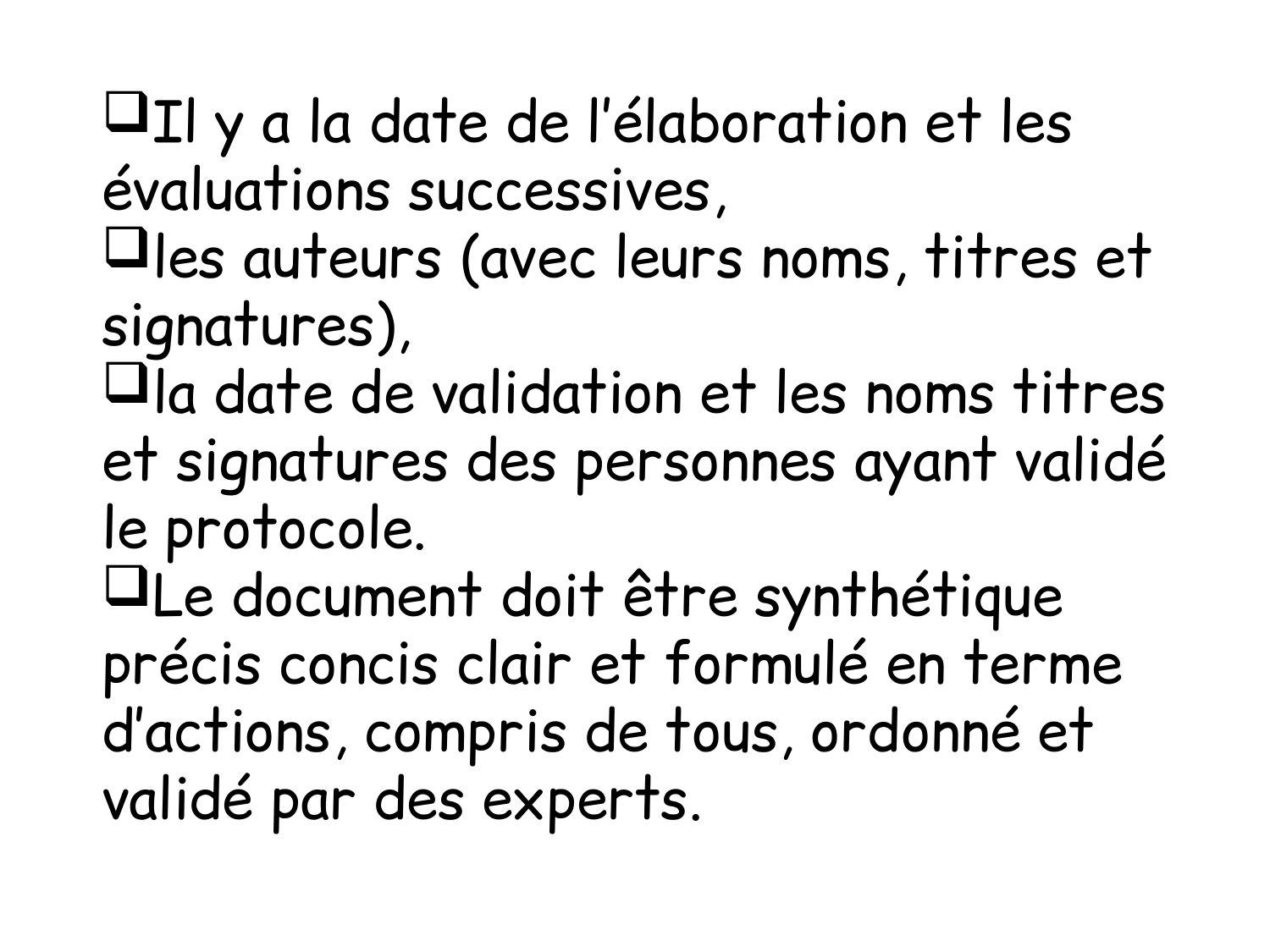

Il y a la date de l’élaboration et les évaluations successives,
les auteurs (avec leurs noms, titres et  signatures),
la date de validation et les noms titres et signatures des personnes ayant validé le protocole.
Le document doit être synthétique précis concis clair et formulé en terme d’actions, compris de tous, ordonné et validé par des experts.